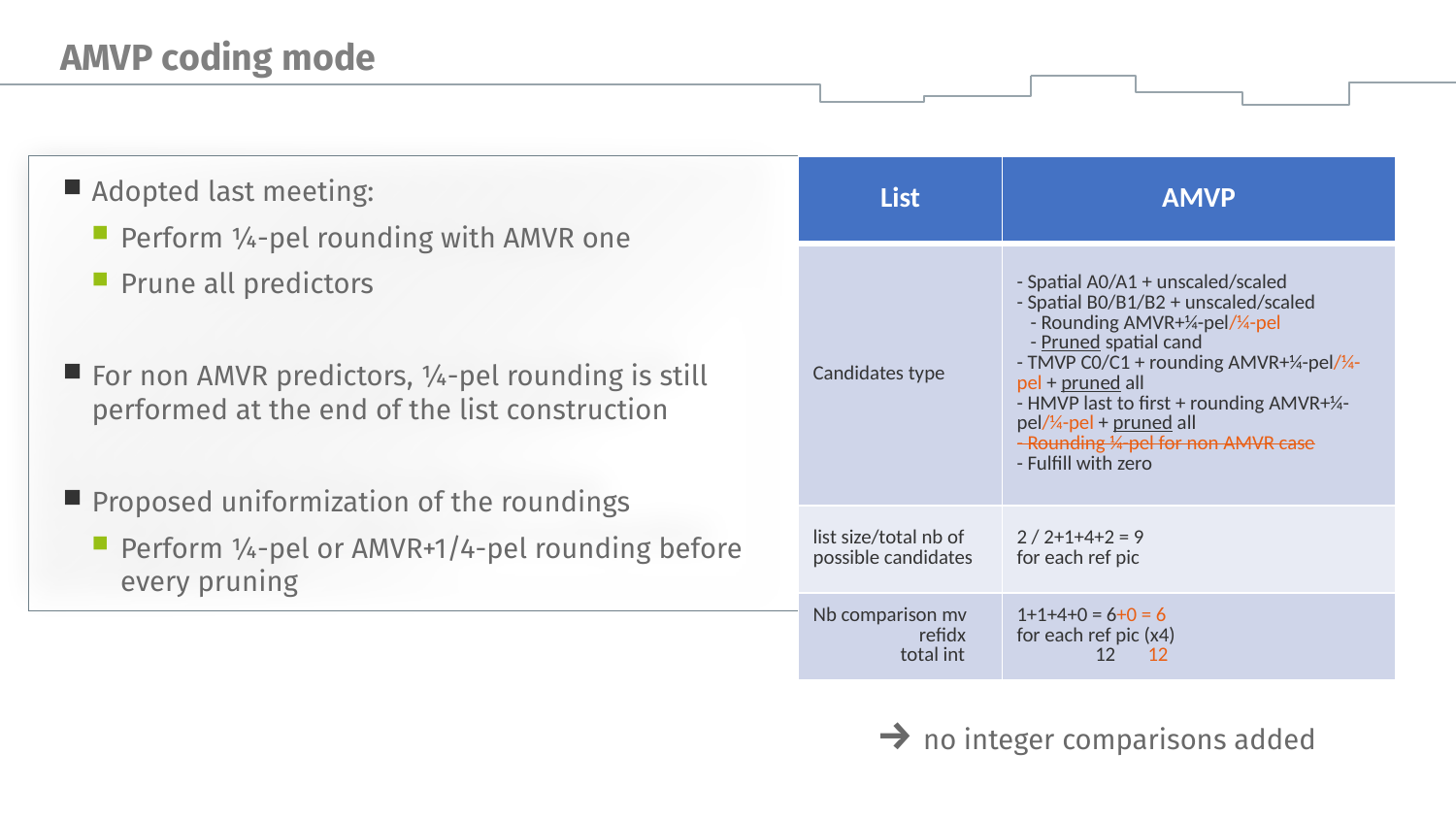

# AMVP coding mode
Adopted last meeting:
Perform ¼-pel rounding with AMVR one
Prune all predictors

For non AMVR predictors, ¼-pel rounding is still performed at the end of the list construction

Proposed uniformization of the roundings
Perform ¼-pel or AMVR+1/4-pel rounding before every pruning
| List | AMVP |
| --- | --- |
| Candidates type | - Spatial A0/A1 + unscaled/scaled - Spatial B0/B1/B2 + unscaled/scaled - Rounding AMVR+¼-pel/¼-pel - Pruned spatial cand - TMVP C0/C1 + rounding AMVR+¼-pel/¼-pel + pruned all - HMVP last to first + rounding AMVR+¼-pel/¼-pel + pruned all - Rounding ¼-pel for non AMVR case - Fulfill with zero |
| list size/total nb of possible candidates | 2 / 2+1+4+2 = 9 for each ref pic |
| Nb comparison mv refidx total int | 1+1+4+0 = 6+0 = 6 for each ref pic (x4) 12 12 |
→ no integer comparisons added